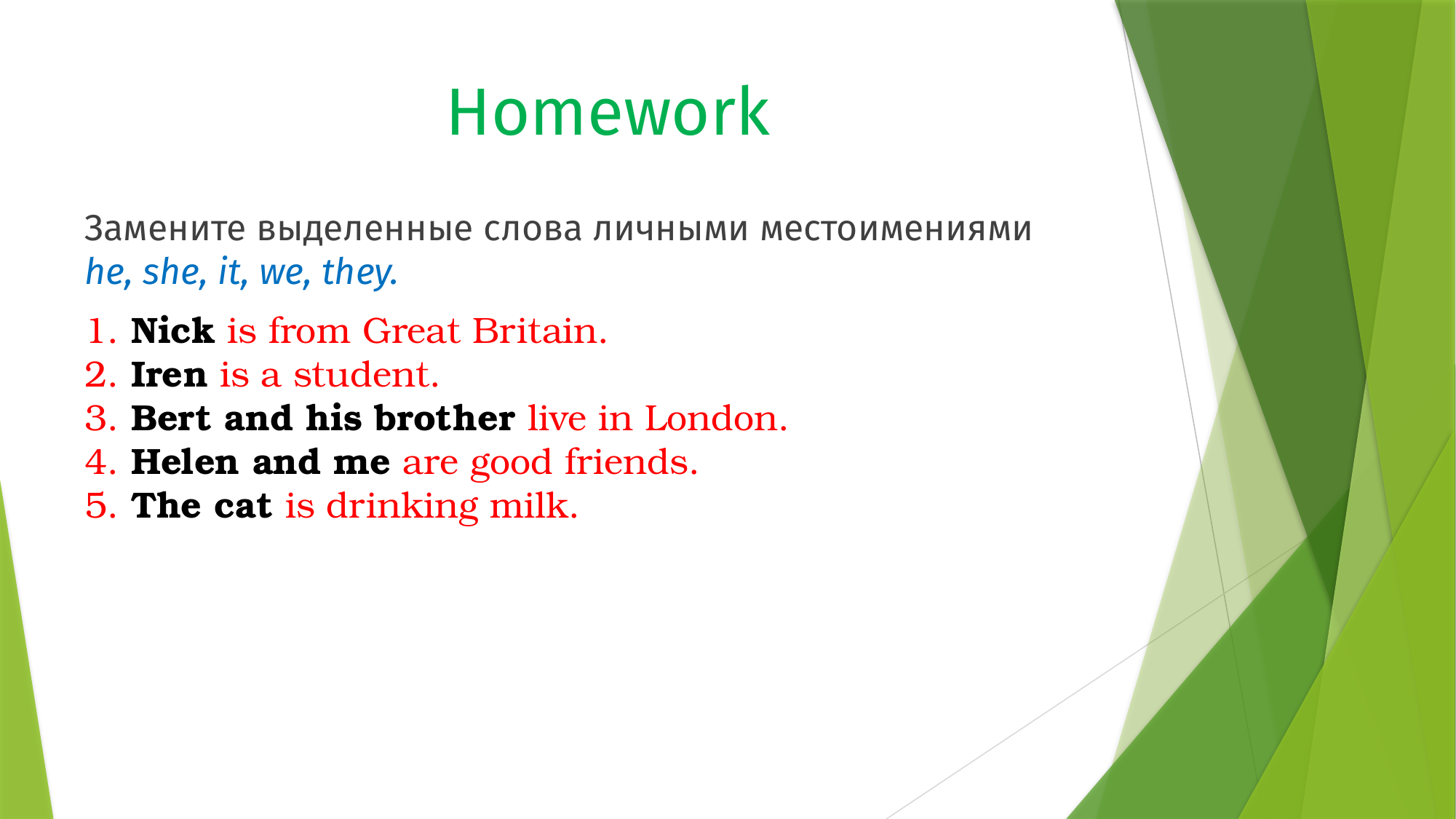

# Homework
Замените выделенные слова личными местоимениями
he, she, it, we, they.
1. Nick is from Great Britain.
2. Iren is a student.
3. Bert and his brother live in London.
4. Helen and me are good friends.
5. The cat is drinking milk.